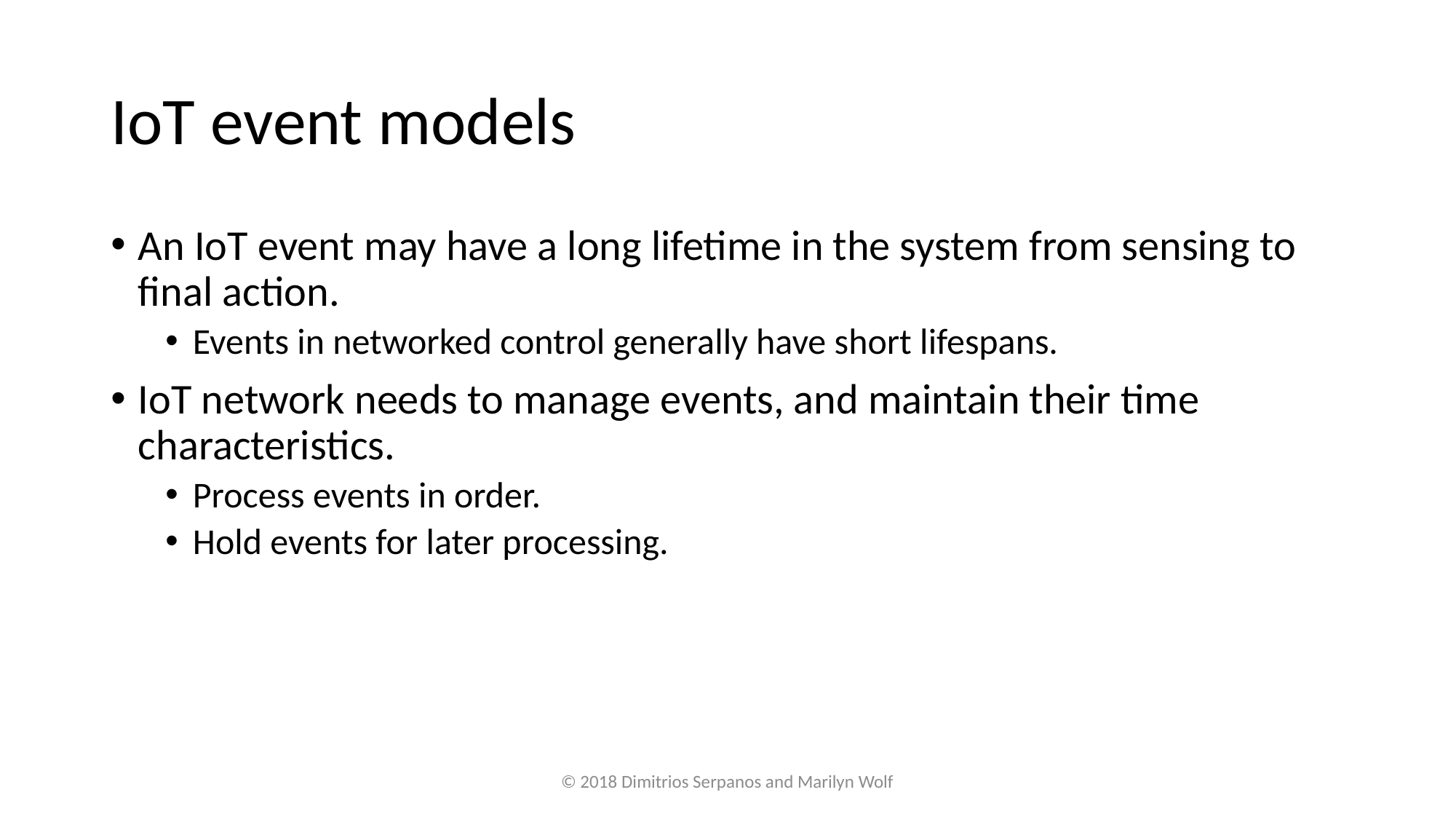

# IoT event models
An IoT event may have a long lifetime in the system from sensing to final action.
Events in networked control generally have short lifespans.
IoT network needs to manage events, and maintain their time characteristics.
Process events in order.
Hold events for later processing.
© 2018 Dimitrios Serpanos and Marilyn Wolf